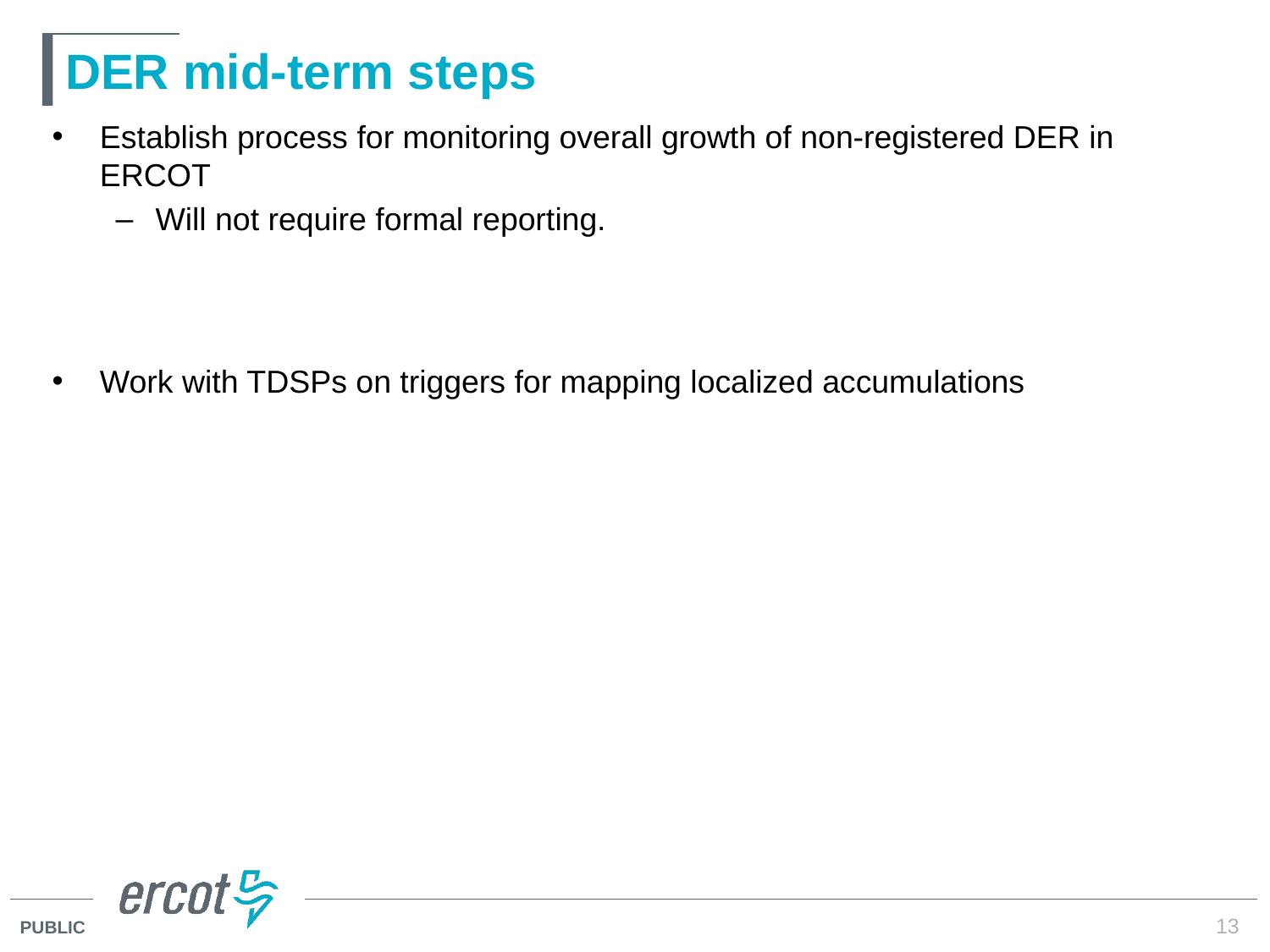

# DER mid-term steps
Establish process for monitoring overall growth of non-registered DER in ERCOT
Will not require formal reporting.

Work with TDSPs on triggers for mapping localized accumulations

13